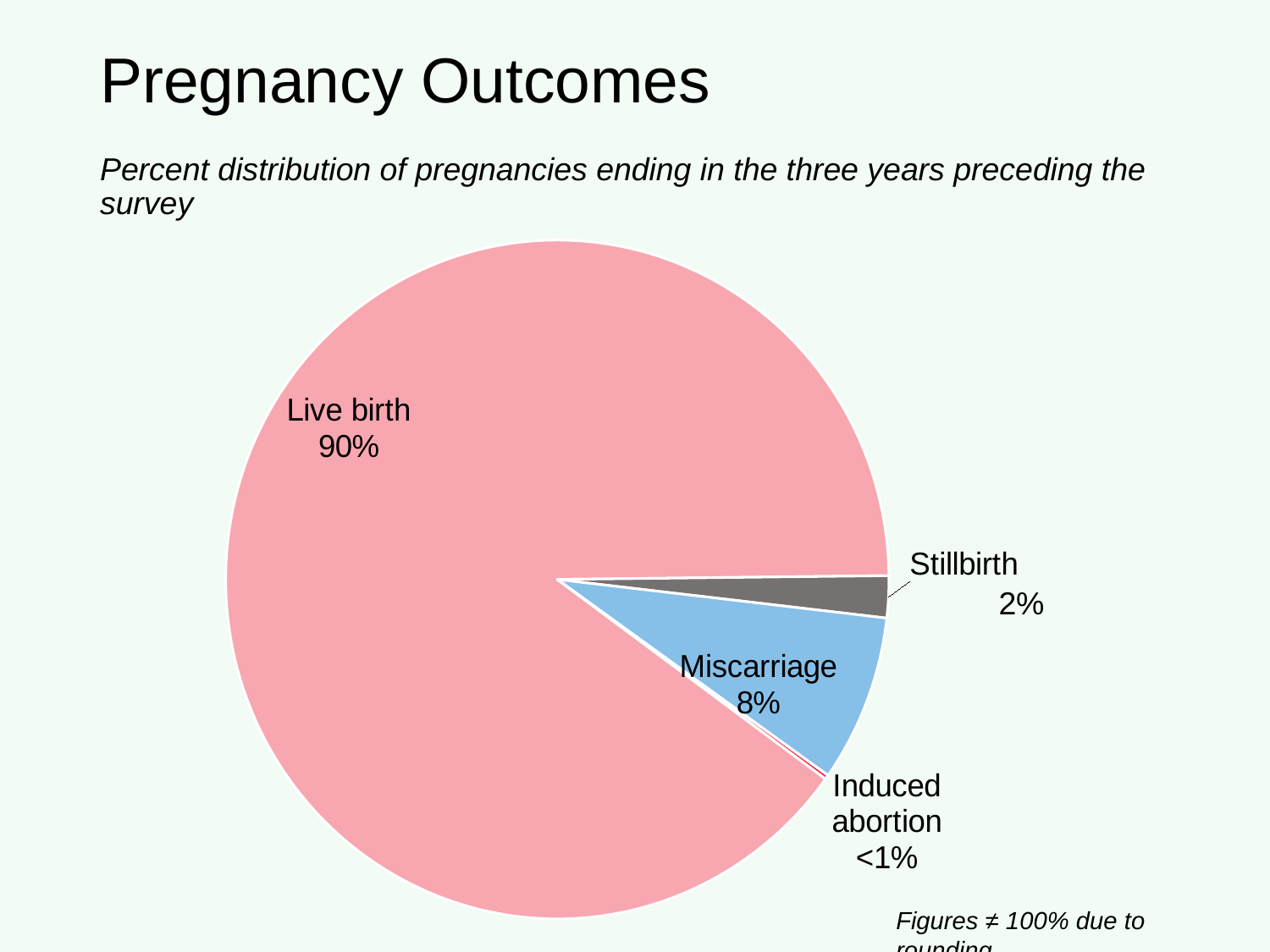

# Pregnancy Outcomes
Percent distribution of pregnancies ending in the three years preceding the survey

### Chart

| Category | Sales |
|---|---|
| Live birth | 90.0 |
| Stillbirth | 2.0 |
| Miscarriage | 8.0 |
| Induced abortion | 0.2 |
2%
Figures ≠ 100% due to rounding.